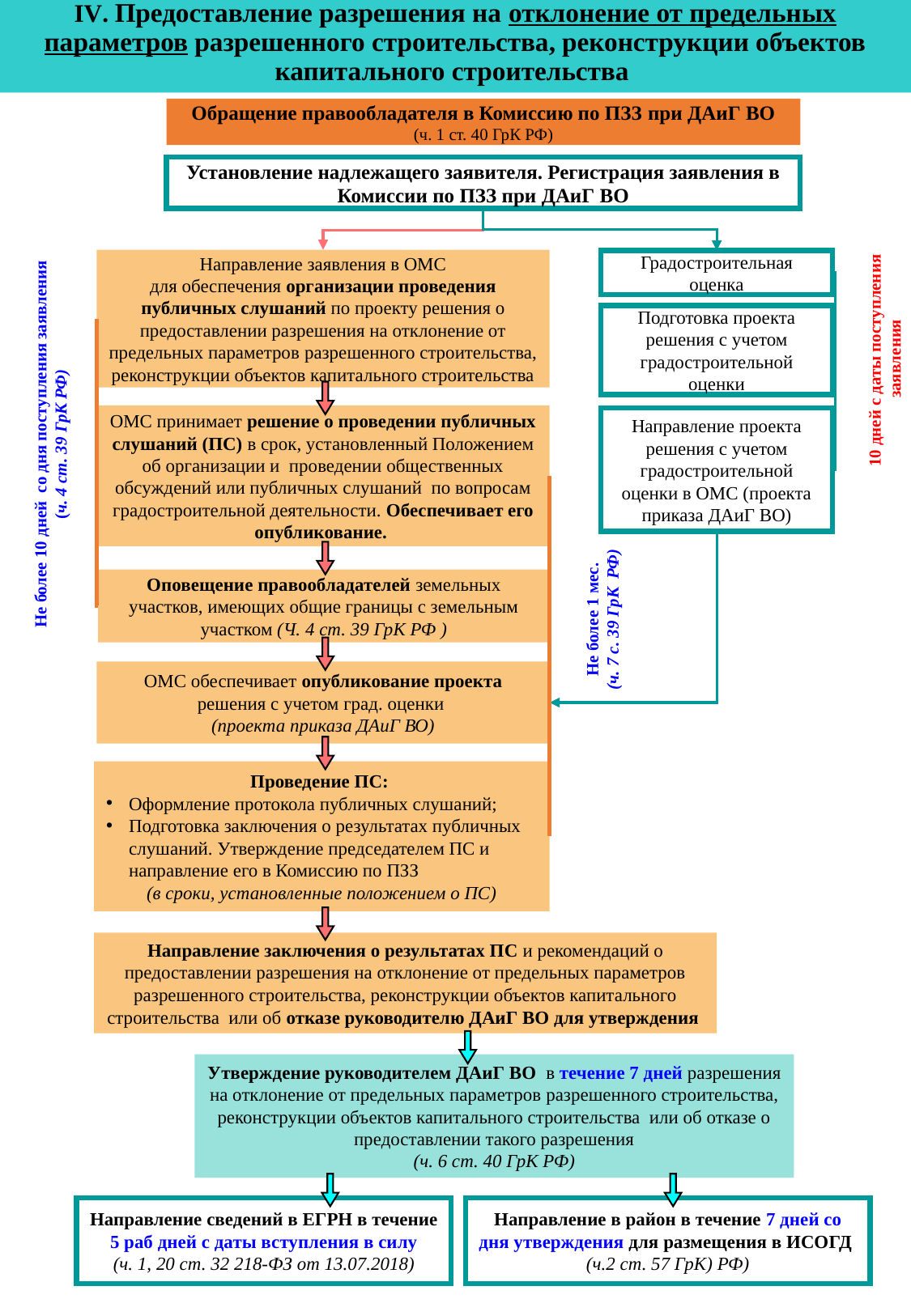

# IV. Предоставление разрешения на отклонение от предельных параметров разрешенного строительства, реконструкции объектов капитального строительства
Обращение правообладателя в Комиссию по ПЗЗ при ДАиГ ВО
(ч. 1 ст. 40 ГрК РФ)
Установление надлежащего заявителя. Регистрация заявления в Комиссии по ПЗЗ при ДАиГ ВО
Направление заявления в ОМС
для обеспечения организации проведения публичных слушаний по проекту решения о предоставлении разрешения на отклонение от предельных параметров разрешенного строительства, реконструкции объектов капитального строительства
Градостроительная оценка
Подготовка проекта решения с учетом градостроительной оценки
10 дней с даты поступления
заявления

ОМС принимает решение о проведении публичных слушаний (ПС) в срок, установленный Положением об организации и  проведении общественных обсуждений или публичных слушаний  по вопросам градостроительной деятельности. Обеспечивает его опубликование.
Направление проекта решения с учетом градостроительной оценки в ОМС (проекта приказа ДАиГ ВО)
Не более 10 дней  со дня поступления заявления
(ч. 4 ст. 39 ГрК РФ)

Оповещение правообладателей земельных участков, имеющих общие границы с земельным участком (Ч. 4 ст. 39 ГрК РФ )
Не более 1 мес.
(ч. 7 с. 39 ГрК  РФ)

ОМС обеспечивает опубликование проекта решения с учетом град. оценки
(проекта приказа ДАиГ ВО)

Проведение ПС:
Оформление протокола публичных слушаний;
Подготовка заключения о результатах публичных слушаний. Утверждение председателем ПС и направление его в Комиссию по ПЗЗ
(в сроки, установленные положением о ПС)

Направление заключения о результатах ПС и рекомендаций о предоставлении разрешения на отклонение от предельных параметров разрешенного строительства, реконструкции объектов капитального строительства  или об отказе руководителю ДАиГ ВО для утверждения

Утверждение руководителем ДАиГ ВО  в течение 7 дней разрешения на отклонение от предельных параметров разрешенного строительства, реконструкции объектов капитального строительства  или об отказе о предоставлении такого разрешения
(ч. 6 ст. 40 ГрК РФ)

Направление сведений в ЕГРН в течение 5 раб дней с даты вступления в силу
(ч. 1, 20 ст. 32 218-ФЗ от 13.07.2018)
Направление в район в течение 7 дней со дня утверждения для размещения в ИСОГД
(ч.2 ст. 57 ГрК) РФ)